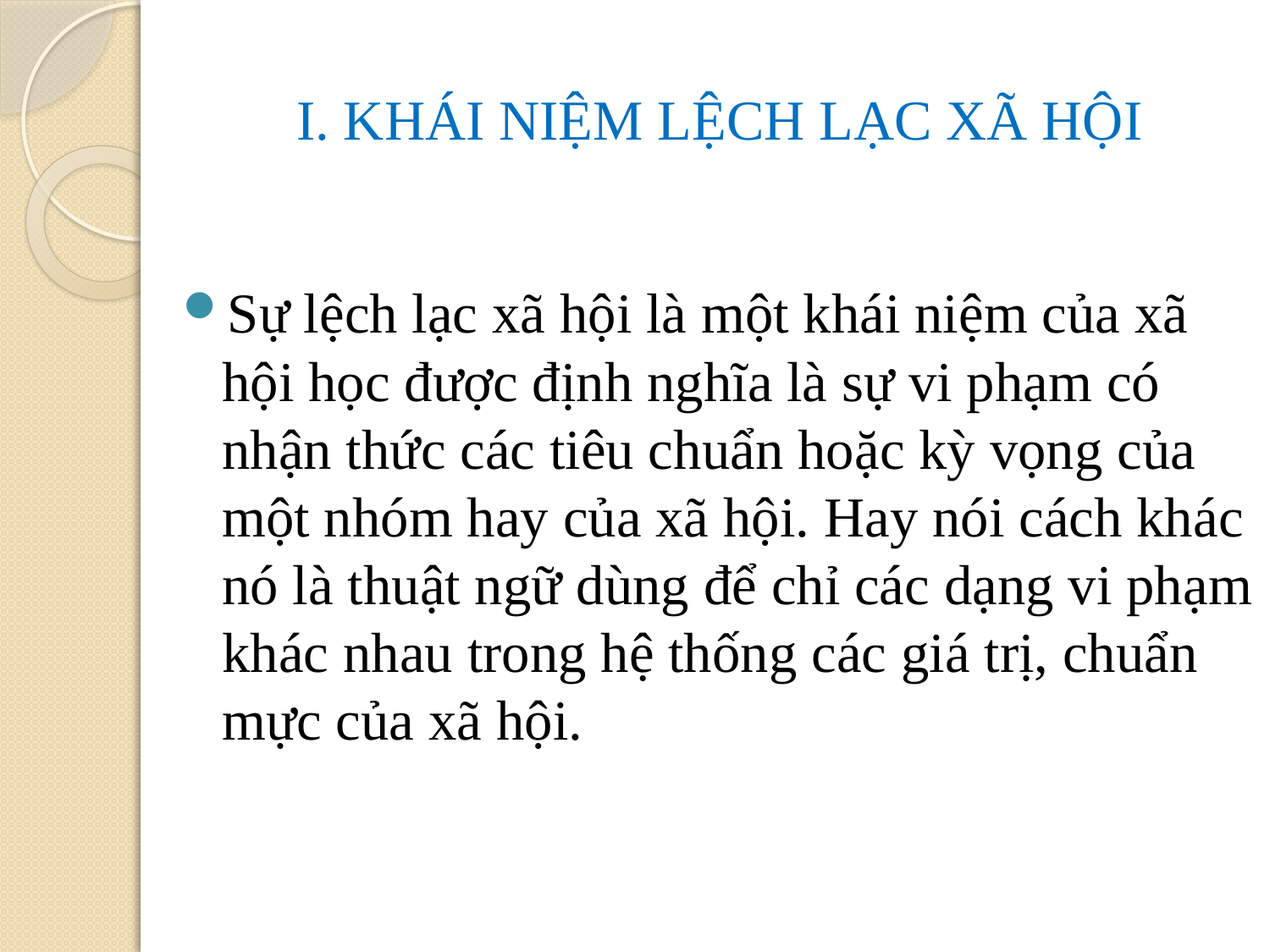

# I. KHÁI NIỆM LỆCH LẠC XÃ HỘI

Sự lệch lạc xã hội là một khái niệm của xã hội học được định nghĩa là sự vi phạm có nhận thức các tiêu chuẩn hoặc kỳ vọng của một nhóm hay của xã hội. Hay nói cách khác nó là thuật ngữ dùng để chỉ các dạng vi phạm khác nhau trong hệ thống các giá trị, chuẩn mực của xã hội.